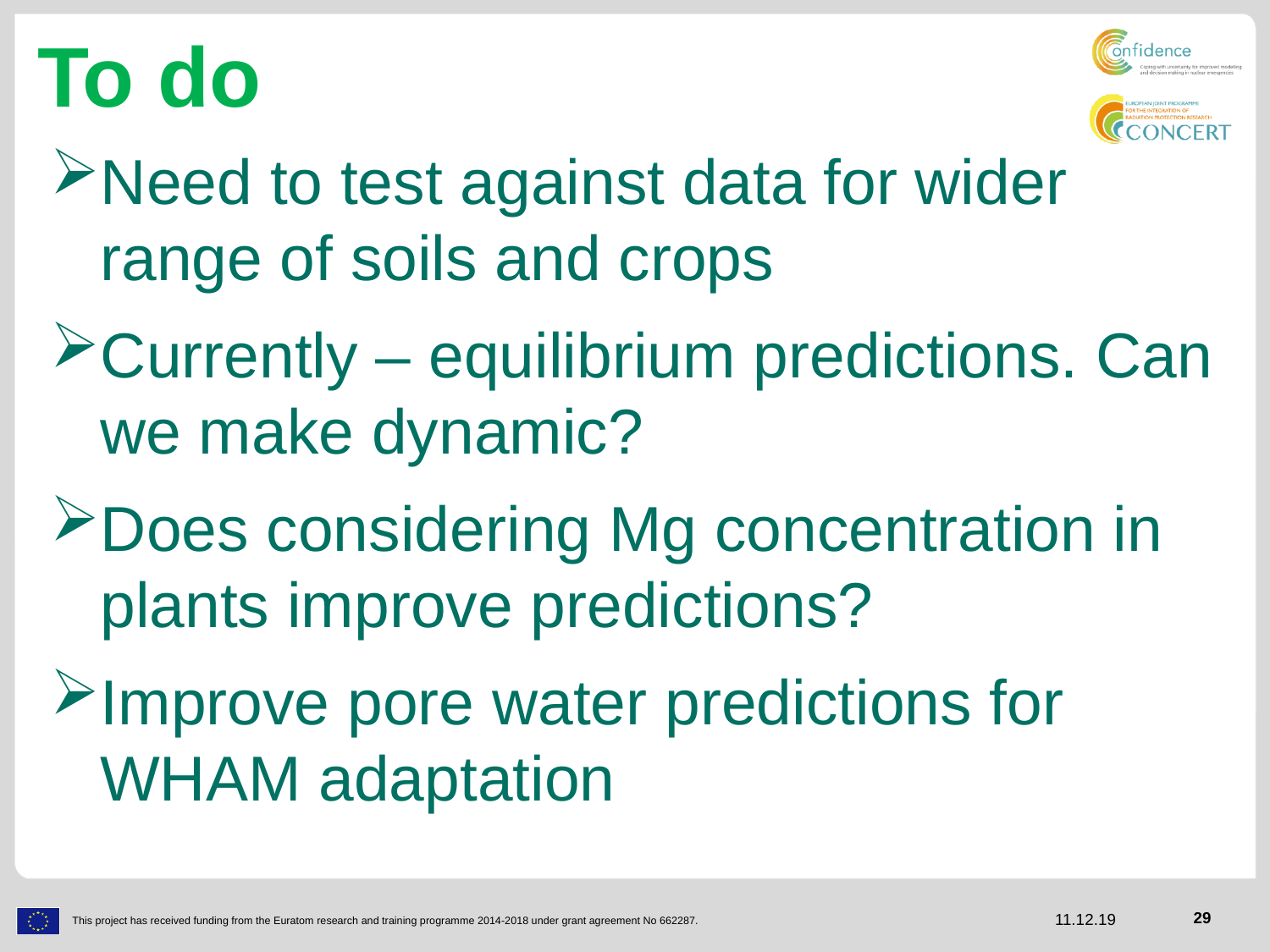

To do
Need to test against data for wider range of soils and crops
Currently – equilibrium predictions. Can we make dynamic?
Does considering Mg concentration in plants improve predictions?
Improve pore water predictions for WHAM adaptation